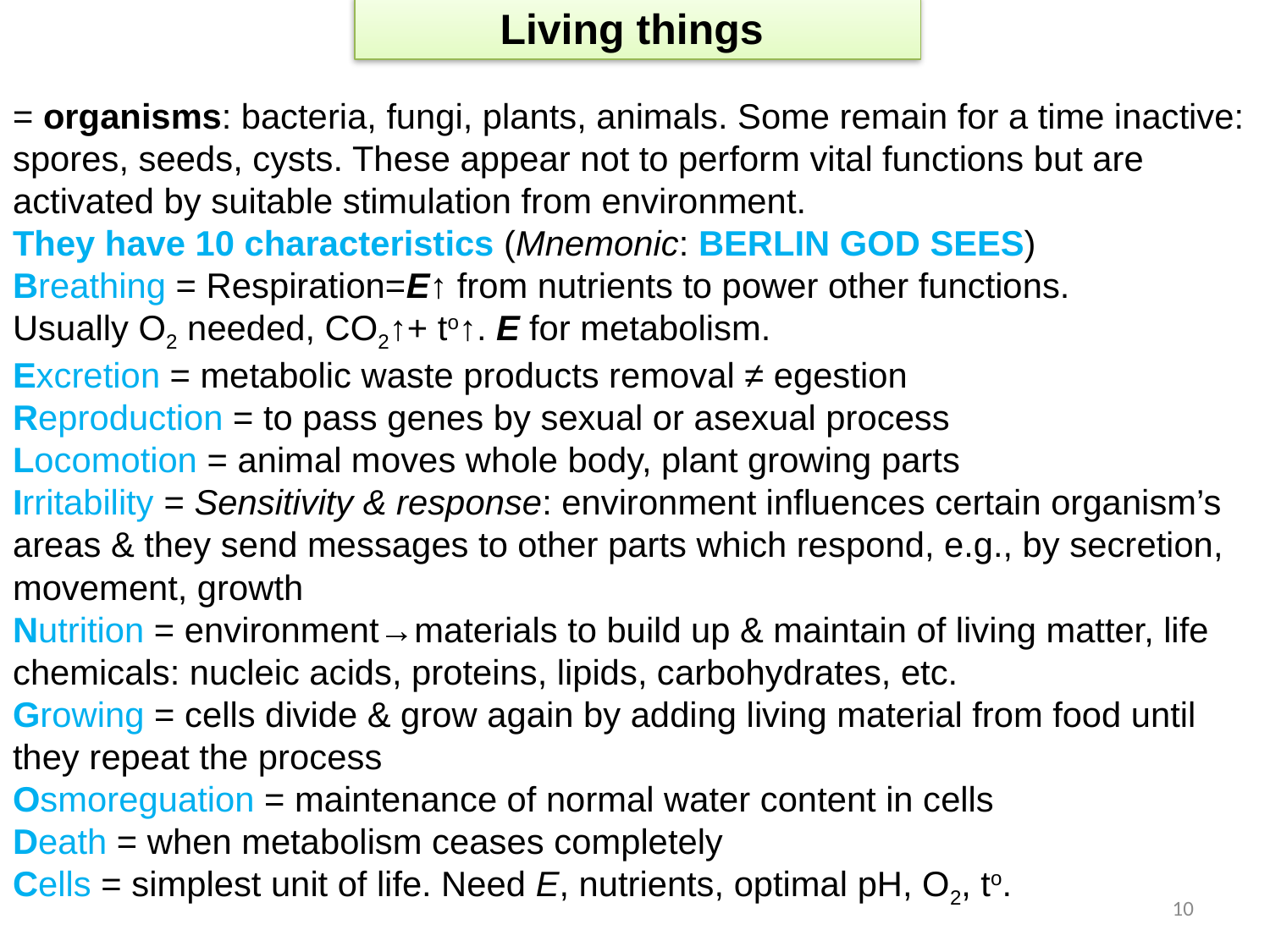

Living things
= organisms: bacteria, fungi, plants, animals. Some remain for a time inactive: spores, seeds, cysts. These appear not to perform vital functions but are activated by suitable stimulation from environment.
They have 10 characteristics (Mnemonic: BERLIN GOD SEES)
Breathing = Respiration=E↑ from nutrients to power other functions.
Usually O2 needed, CO2↑+ to↑. E for metabolism.
Excretion = metabolic waste products removal ≠ egestion
Reproduction = to pass genes by sexual or asexual process
Locomotion = animal moves whole body, plant growing parts
Irritability = Sensitivity & response: environment influences certain organism’s areas & they send messages to other parts which respond, e.g., by secretion, movement, growth
Nutrition = environment→materials to build up & maintain of living matter, life chemicals: nucleic acids, proteins, lipids, carbohydrates, etc.
Growing = cells divide & grow again by adding living material from food until they repeat the process
Osmoreguation = maintenance of normal water content in cells
Death = when metabolism ceases completely
Cells = simplest unit of life. Need E, nutrients, optimal pH, O2, to.
10